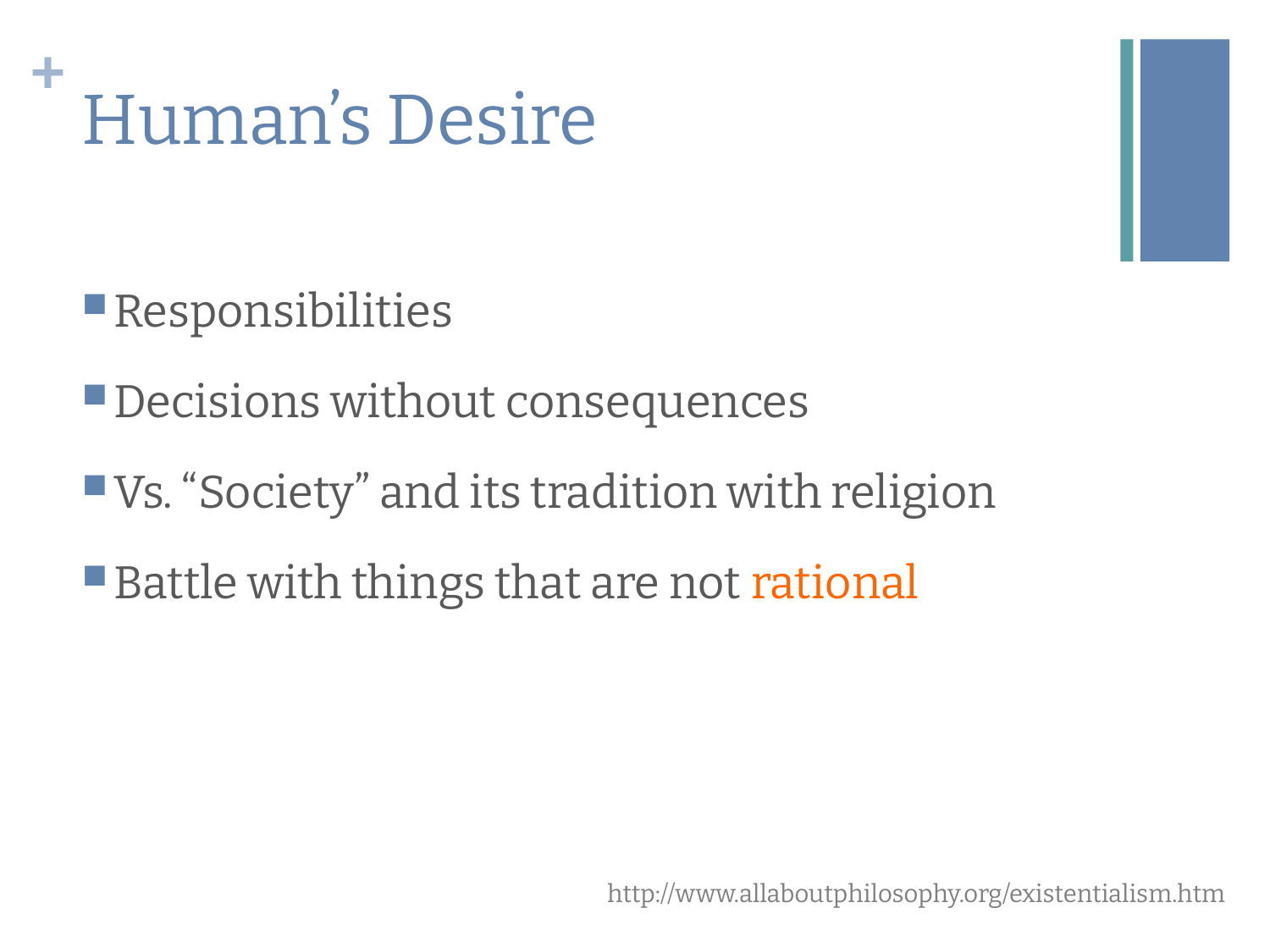

# Human’s Desire
Responsibilities
Decisions without consequences
Vs. “Society” and its tradition with religion
Battle with things that are not rational
http://www.allaboutphilosophy.org/existentialism.htm